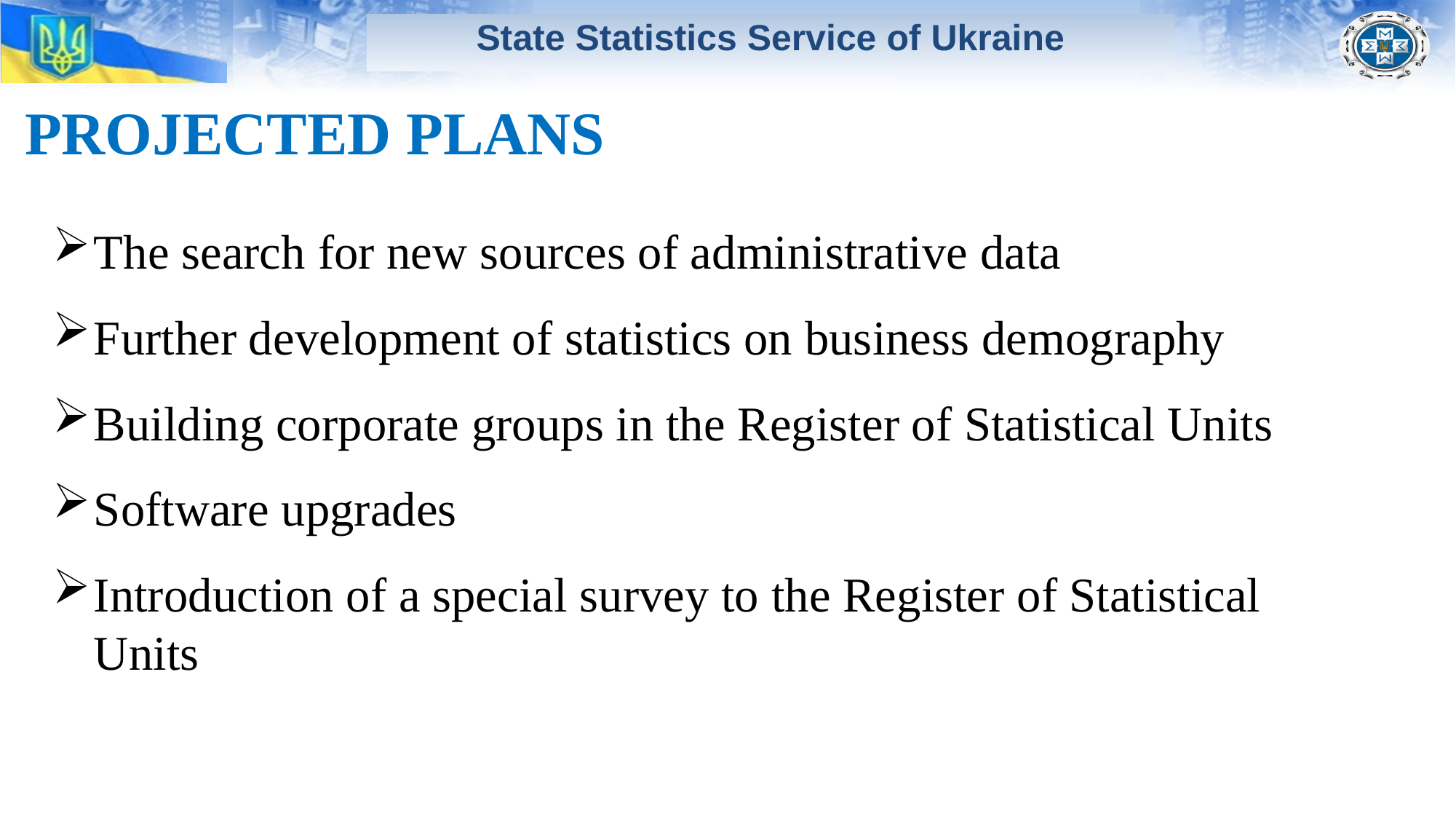

State Statistics Service of Ukraine
# PROJECTED PLANS

The search for new sources of administrative data
Further development of statistics on business demography
Building corporate groups in the Register of Statistical Units
Software upgrades
Introduction of a special survey to the Register of Statistical Units